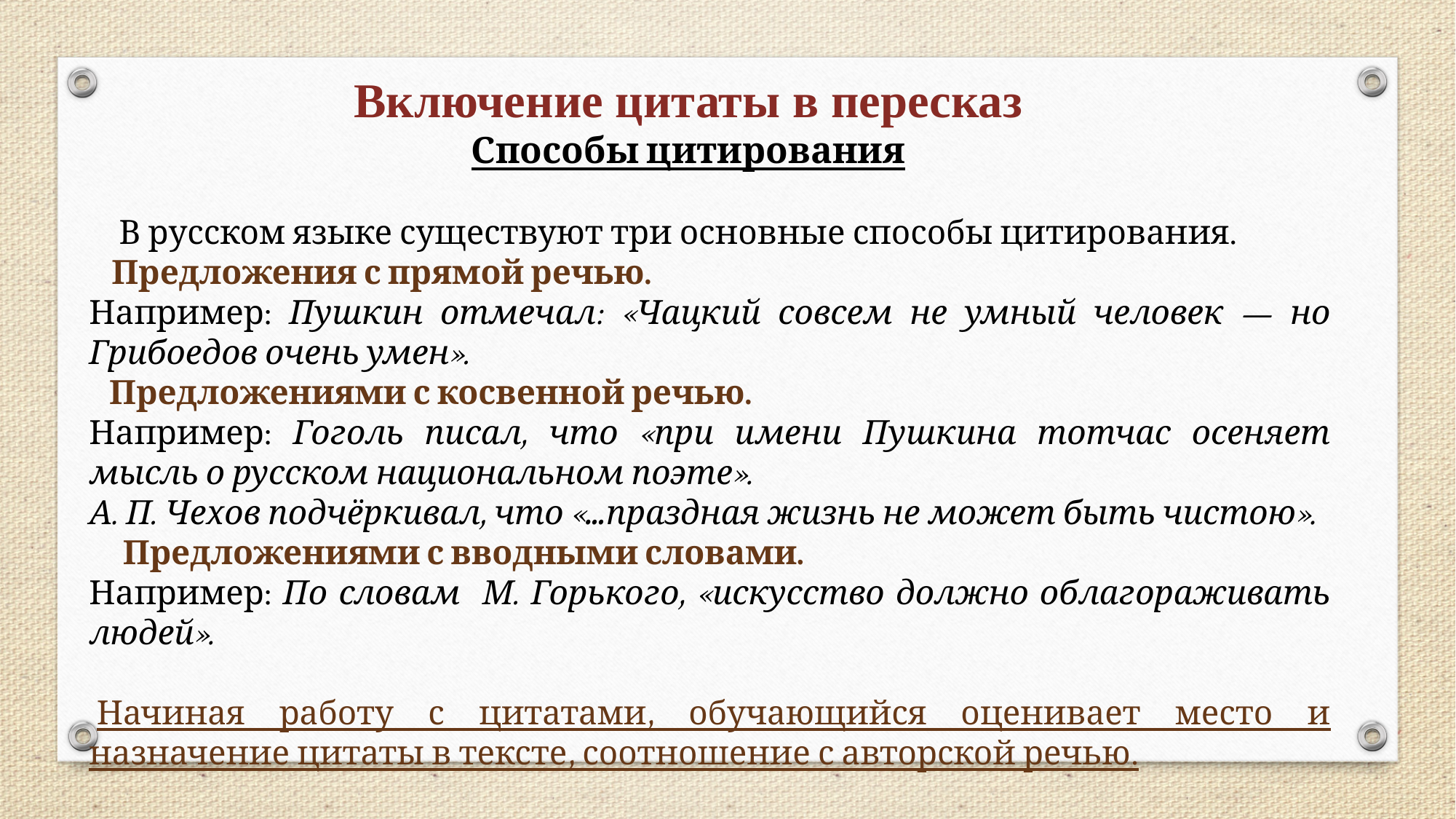

Включение цитаты в пересказ
Способы цитирования

    В русском языке существуют три основные способы цитирования.
   Предложения с прямой речью.
Например: Пушкин отмечал: «Чацкий совсем не умный человек — но Грибоедов очень умен».
   Предложениями с косвенной речью.
Например: Гоголь писал, что «при имени Пушкина тотчас осеняет мысль о русском национальном поэте».
А. П. Чехов подчёркивал, что «...праздная жизнь не может быть чистою».
     Предложениями с вводными словами.
Например: По словам  М. Горького, «искусство должно облагораживать людей».

 Начиная работу с цитатами, обучающийся оценивает место и назначение цитаты в тексте, соотношение с авторской речью.